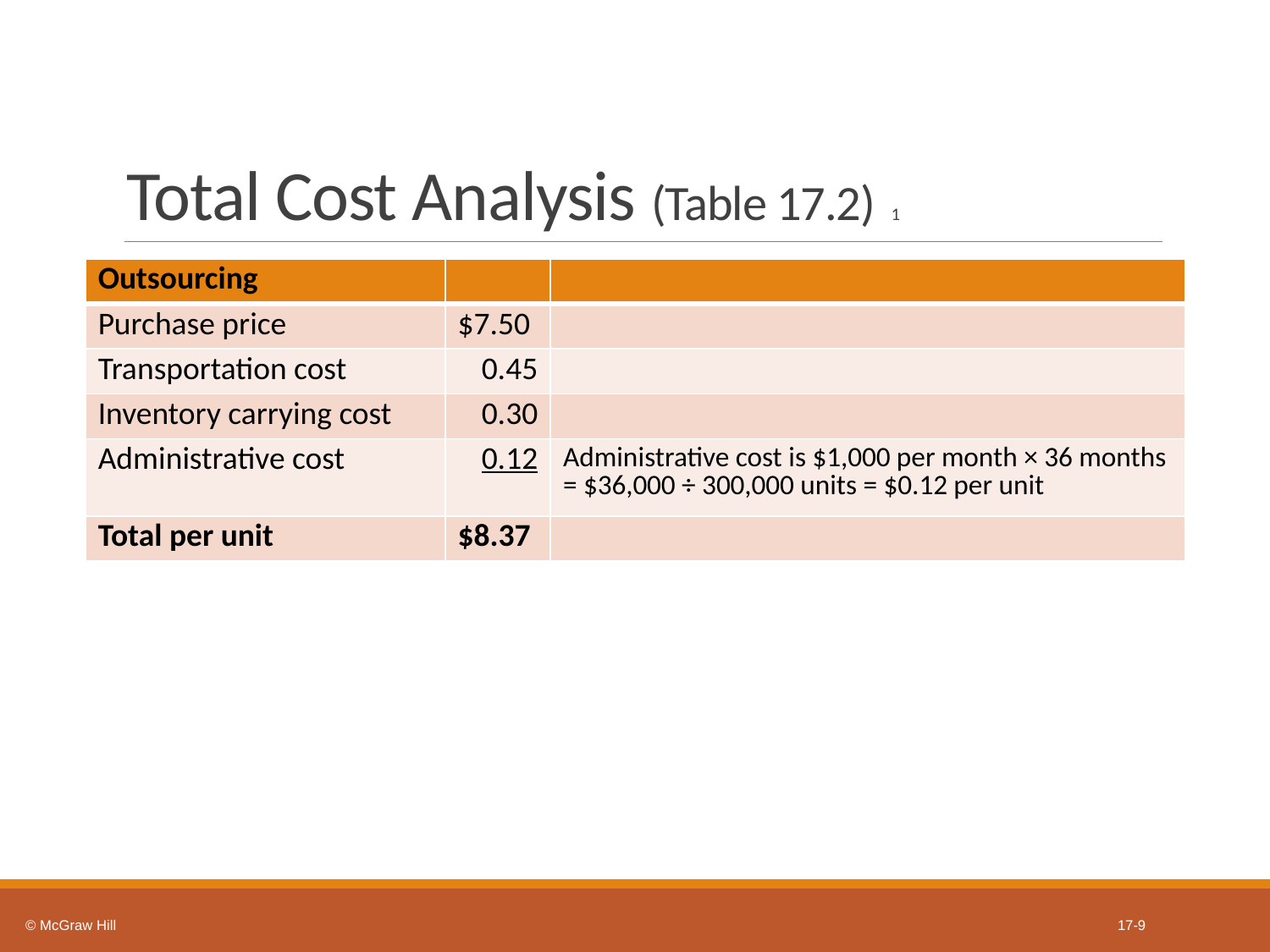

# Total Cost Analysis (Table 17.2) 1
| Outsourcing |  |  |
| --- | --- | --- |
| Purchase price | $7.50 |  |
| Transportation cost | 0.45 |  |
| Inventory carrying cost | 0.30 |  |
| Administrative cost | 0.12 | Administrative cost is $1,000 per month × 36 months = $36,000 ÷ 300,000 units = $0.12 per unit |
| Total per unit | $8.37 |  |